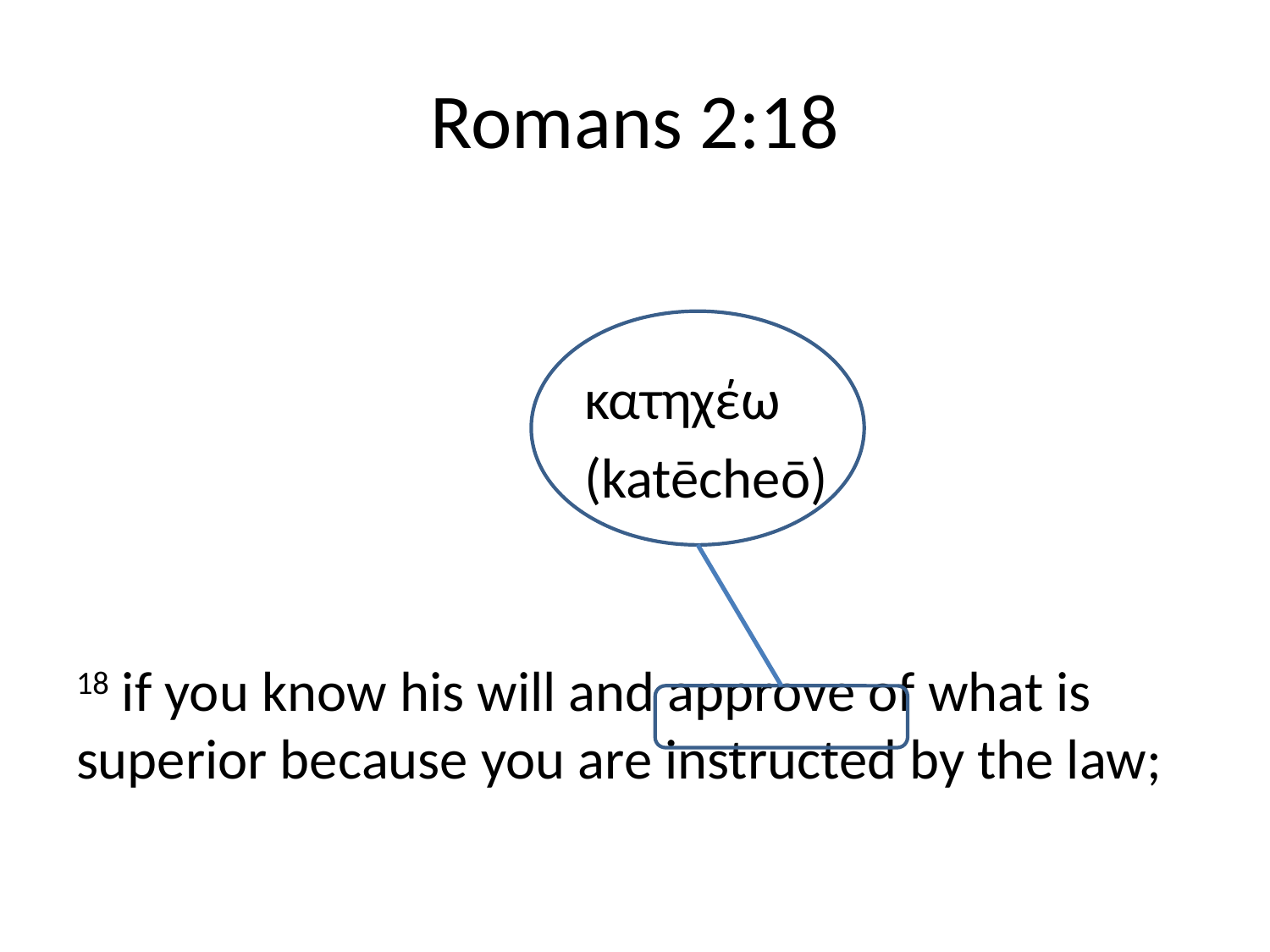

# Romans 2:18

				κατηχέω
				(katēcheō)

18 if you know his will and approve of what is superior because you are instructed by the law;